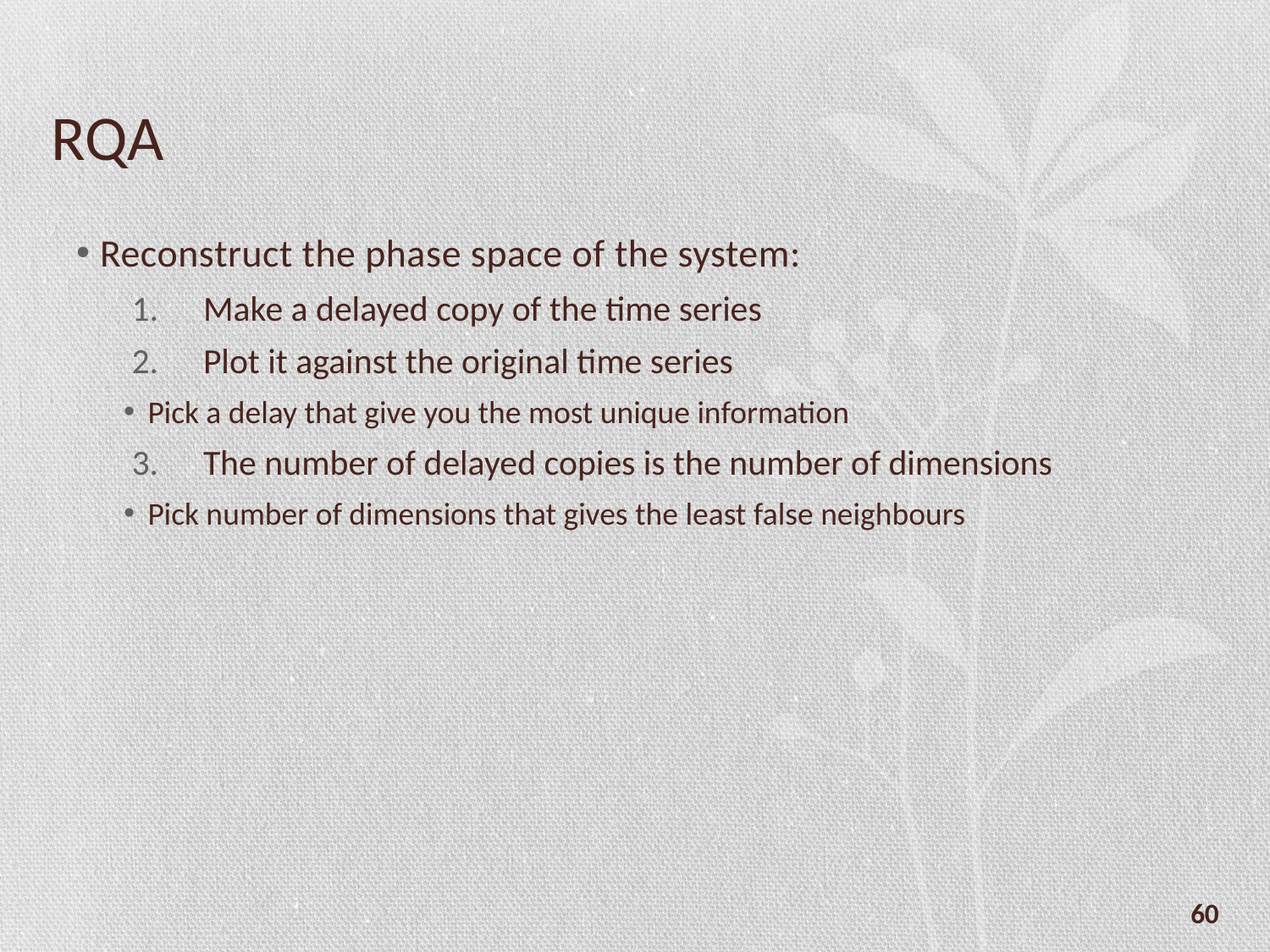

# RQA
Reconstruct the phase space of the system:
Make a delayed copy of the time series
Plot it against the original time series
Pick a delay that give you the most unique information
The number of delayed copies is the number of dimensions
Pick number of dimensions that gives the least false neighbours

60